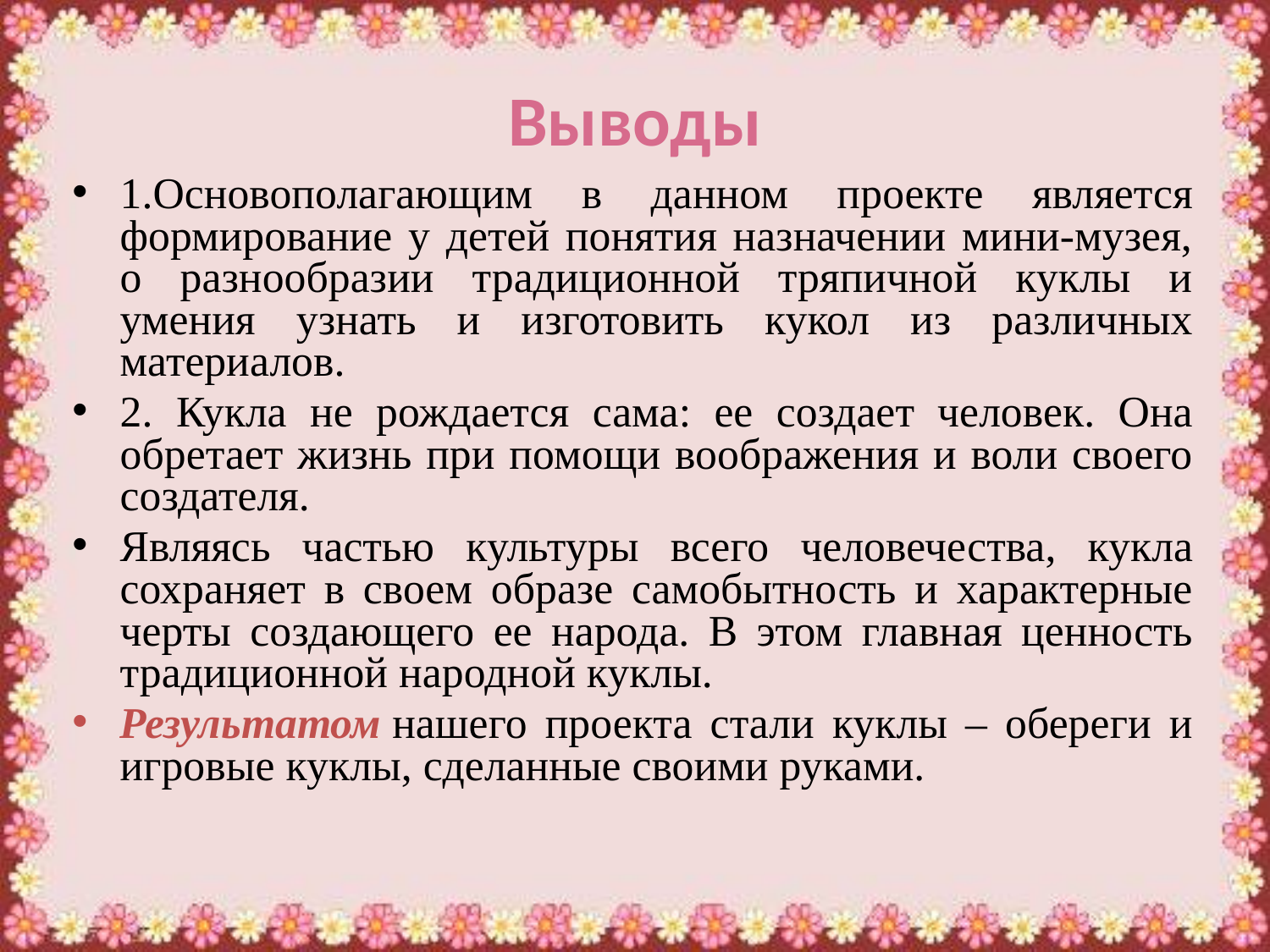

# Выводы
1.Основополагающим в данном проекте является формирование у детей понятия назначении мини-музея, о разнообразии традиционной тряпичной куклы и умения узнать и изготовить кукол из различных материалов.
2. Кукла не рождается сама: ее создает человек. Она обретает жизнь при помощи воображения и воли своего создателя.
Являясь частью культуры всего человечества, кукла сохраняет в своем образе самобытность и характерные черты создающего ее народа. В этом главная ценность традиционной народной куклы.
Результатом нашего проекта стали куклы – обереги и игровые куклы, сделанные своими руками.